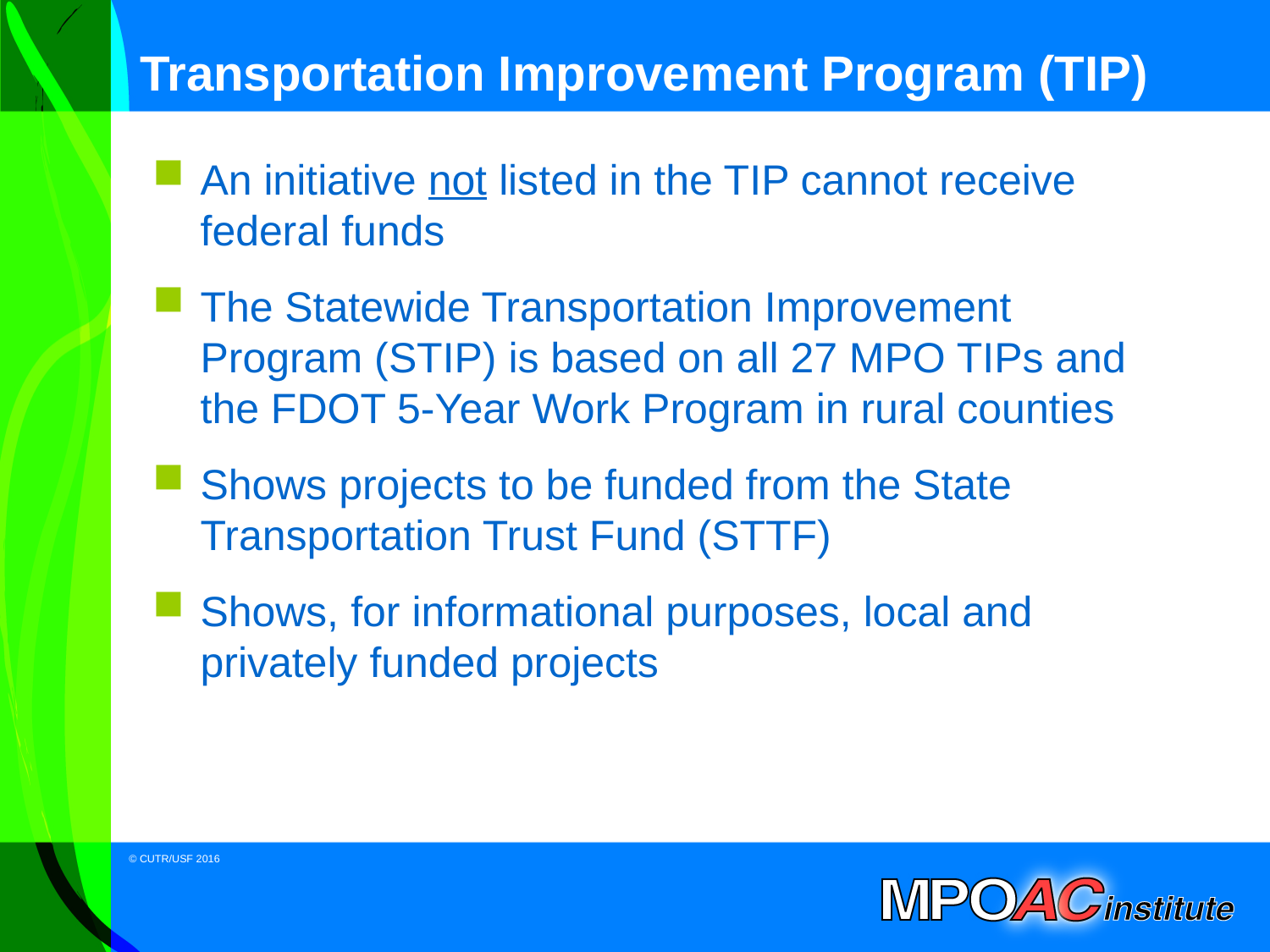

# Transportation Improvement Program (TIP)
An initiative not listed in the TIP cannot receive federal funds
The Statewide Transportation Improvement Program (STIP) is based on all 27 MPO TIPs and the FDOT 5-Year Work Program in rural counties
Shows projects to be funded from the State Transportation Trust Fund (STTF)
Shows, for informational purposes, local and privately funded projects